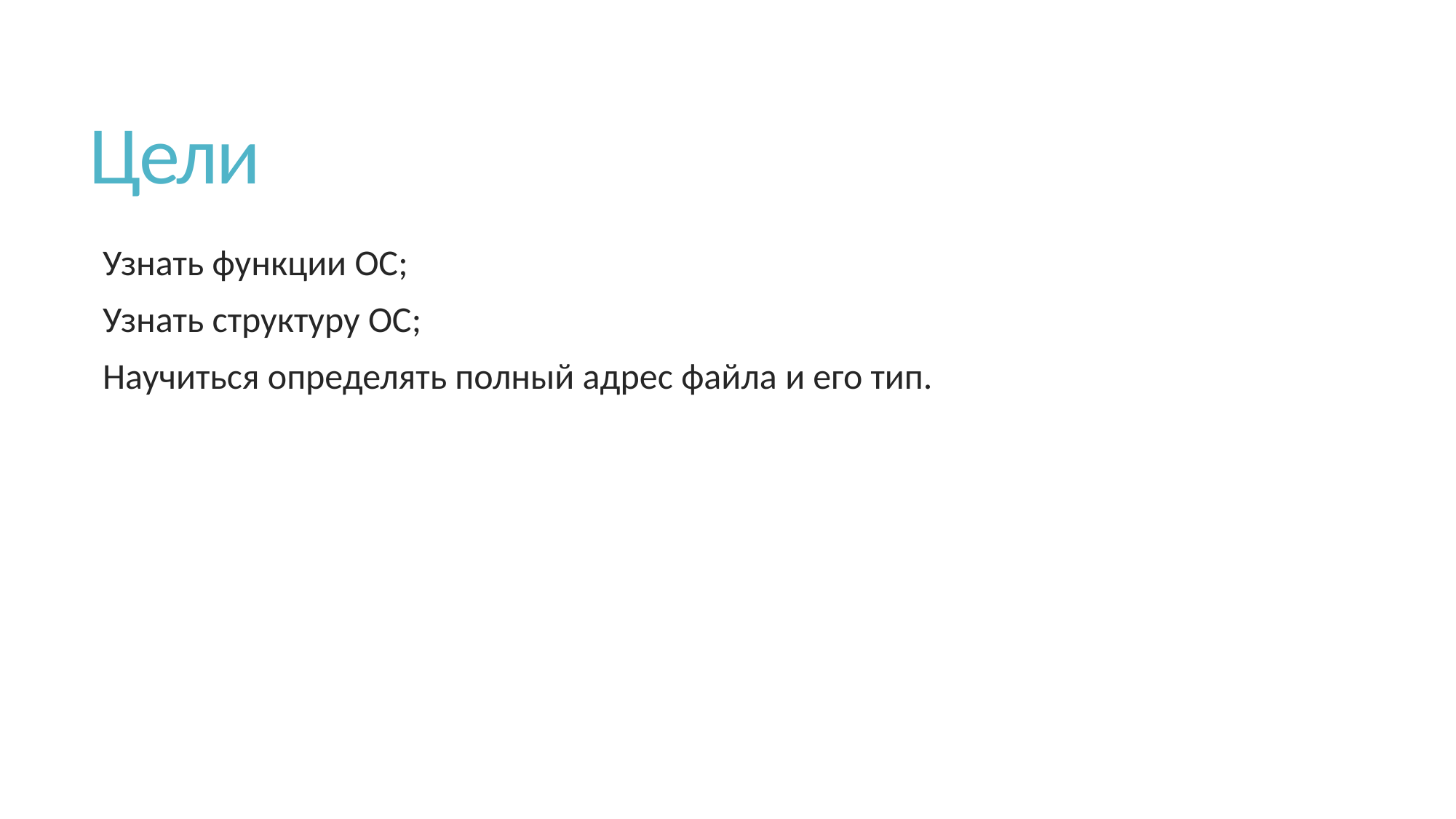

# Цели
Узнать функции ОС;
Узнать структуру ОС;
Научиться определять полный адрес файла и его тип.